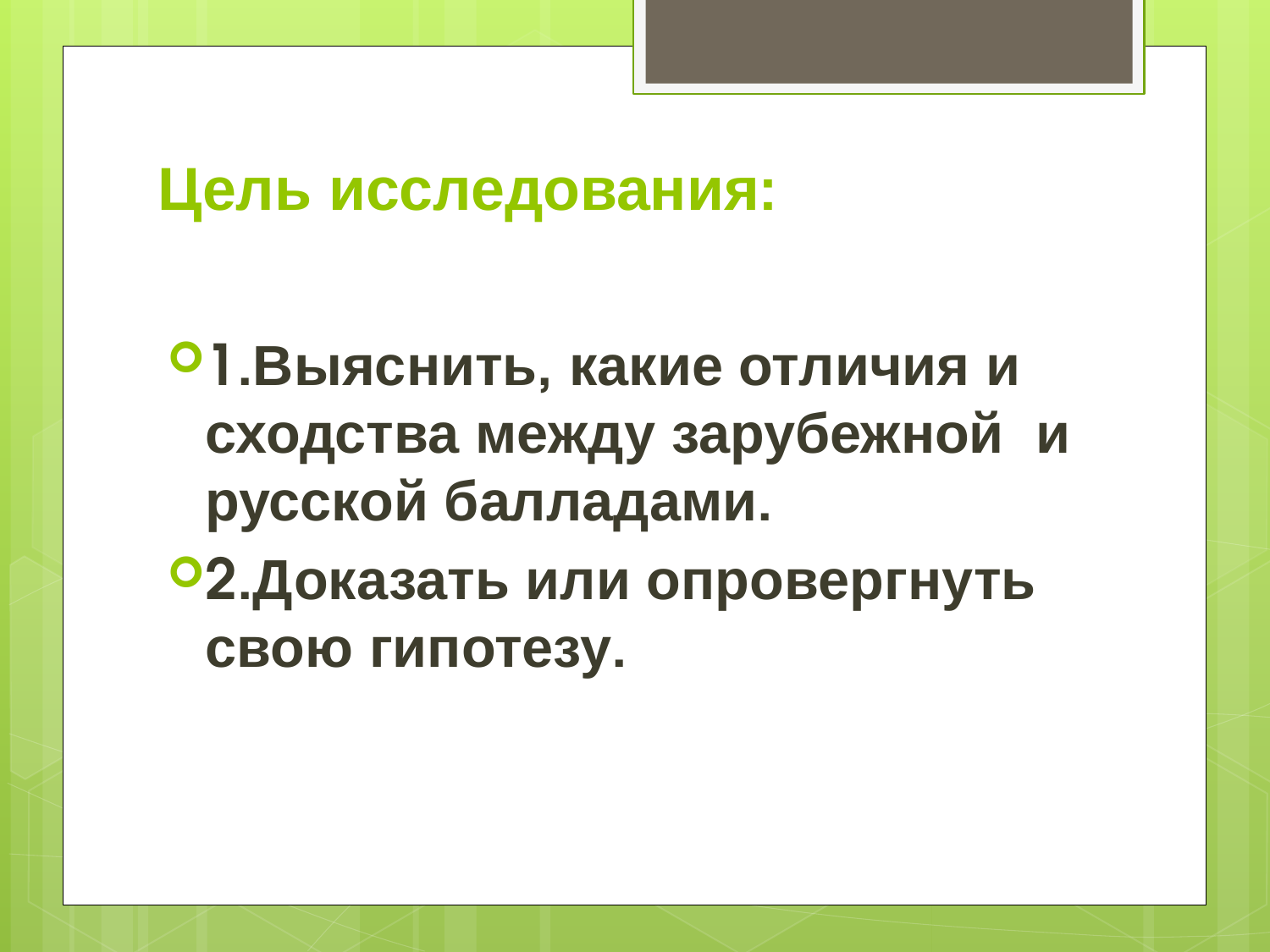

# Цель исследования:
1.Выяснить, какие отличия и сходства между зарубежной  и русской балладами.
2.Доказать или опровергнуть свою гипотезу.